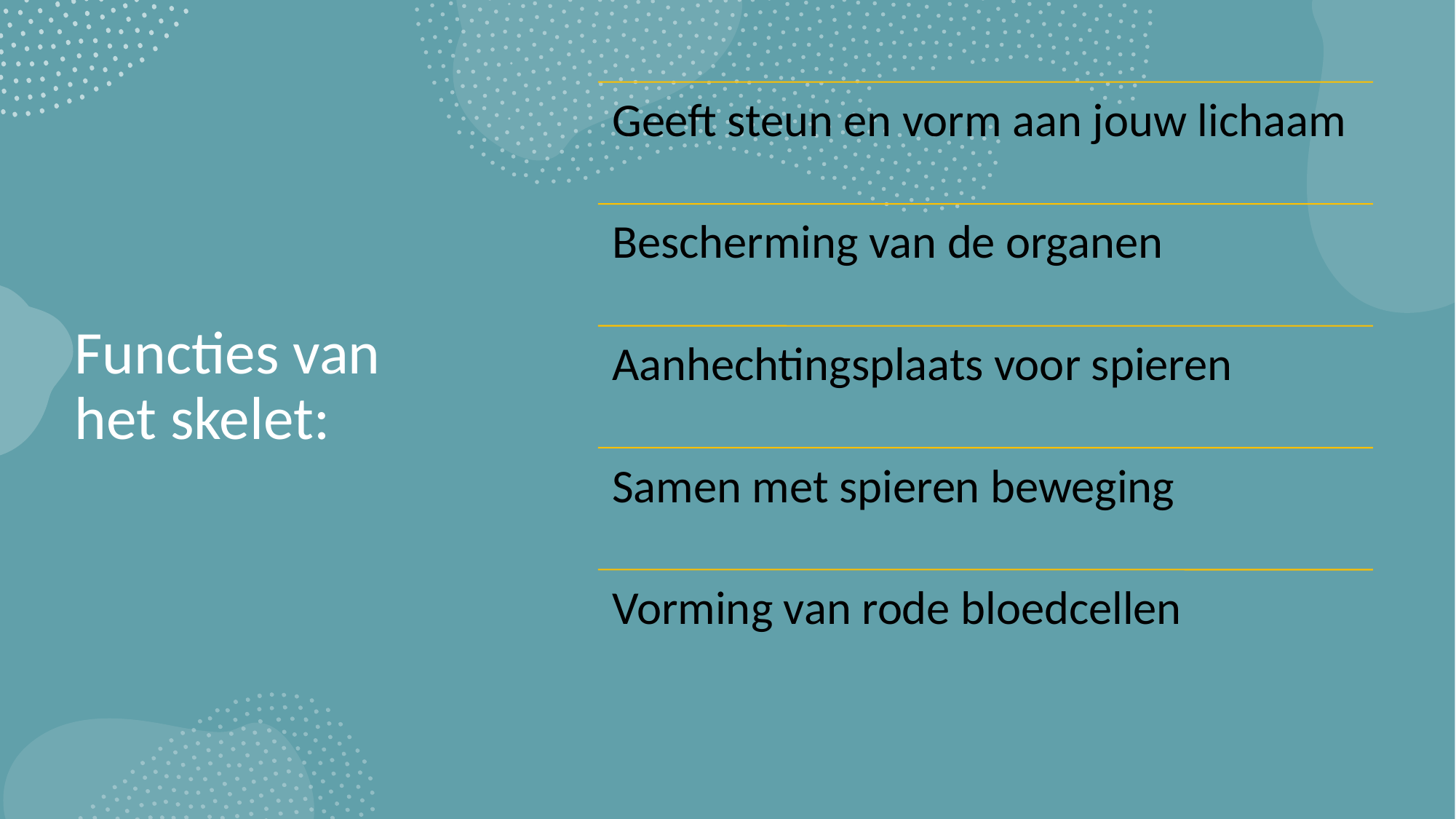

# Functies van het skelet:
Geeft steun en vorm aan jouw lichaam
Bescherming van de organen
Aanhechtingsplaats voor spieren
Samen met spieren beweging
Vorming van rode bloedcellen